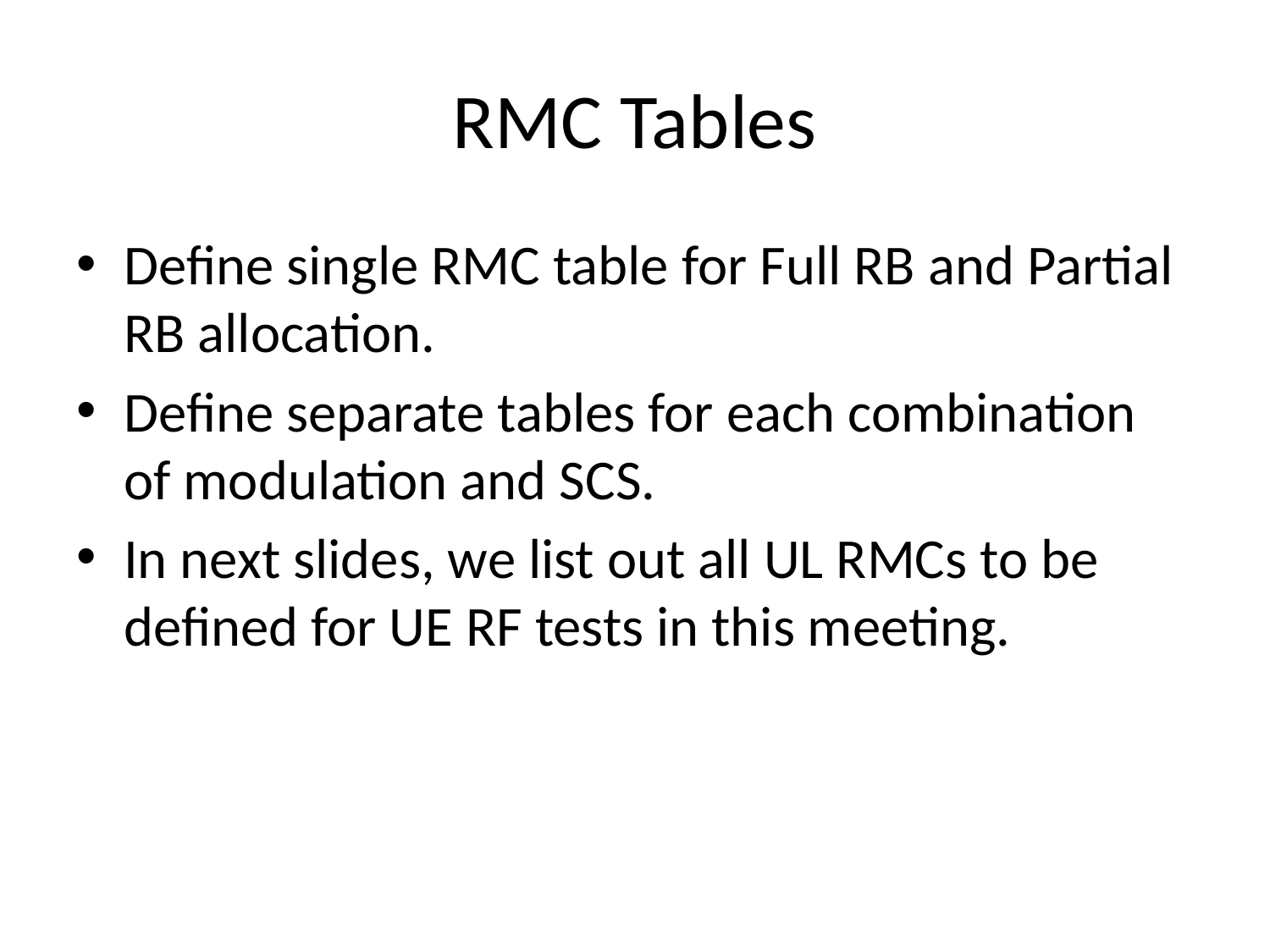

# RMC Tables
Define single RMC table for Full RB and Partial RB allocation.
Define separate tables for each combination of modulation and SCS.
In next slides, we list out all UL RMCs to be defined for UE RF tests in this meeting.